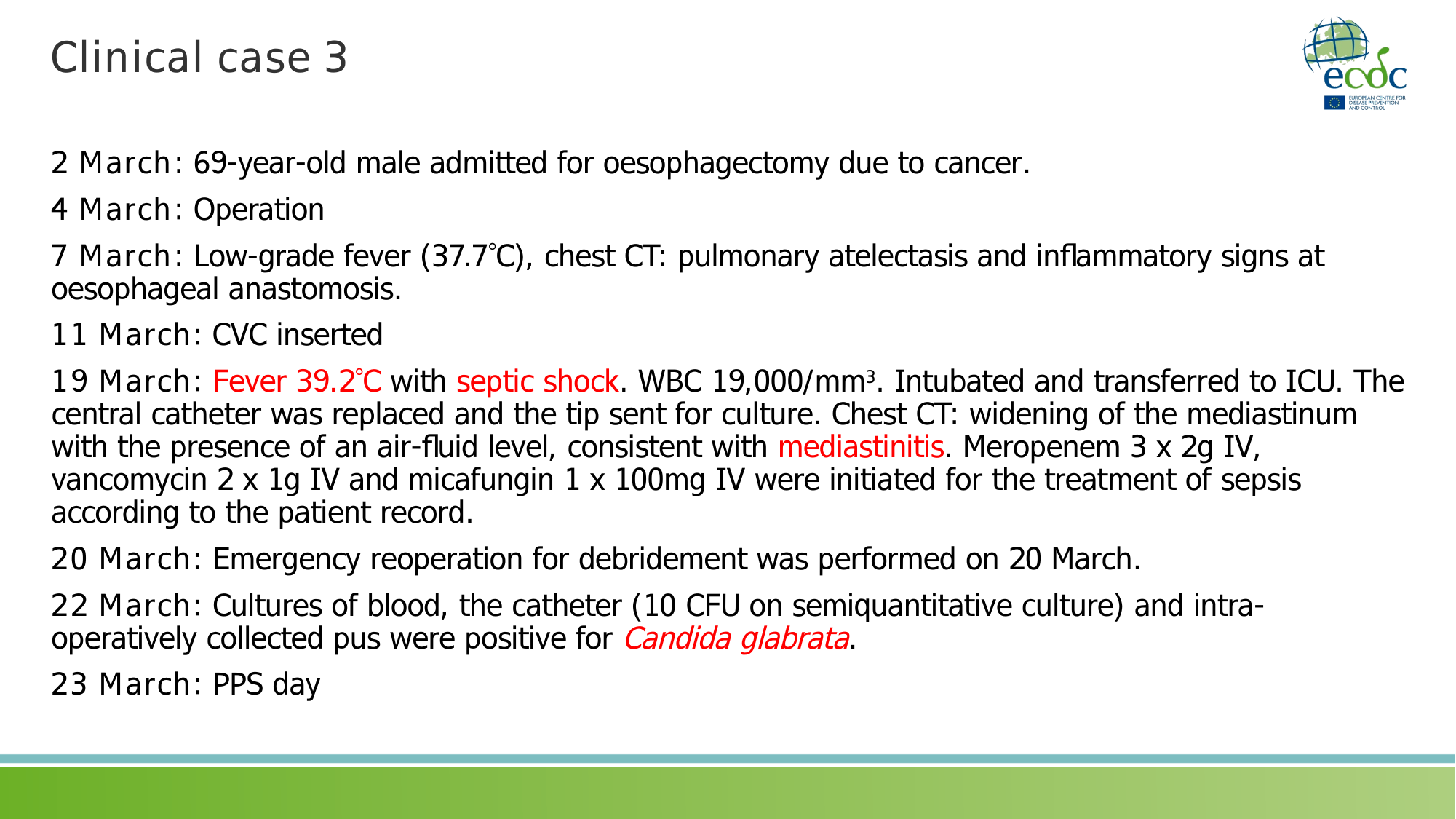

# Clinical case 3
2 March: 69-year-old male admitted for oesophagectomy due to cancer.
4 March: Operation
7 March: Low-grade fever (37.7°C), chest CT: pulmonary atelectasis and inflammatory signs at oesophageal anastomosis.
11 March: CVC inserted
19 March: Fever 39.2°C with septic shock. WBC 19,000/mm3. Intubated and transferred to ICU. The central catheter was replaced and the tip sent for culture. Chest CT: widening of the mediastinum with the presence of an air-fluid level, consistent with mediastinitis. Meropenem 3 x 2g IV, vancomycin 2 x 1g IV and micafungin 1 x 100mg IV were initiated for the treatment of sepsis according to the patient record.
20 March: Emergency reoperation for debridement was performed on 20 March.
22 March: Cultures of blood, the catheter (10 CFU on semiquantitative culture) and intra-operatively collected pus were positive for Candida glabrata.
23 March: PPS day